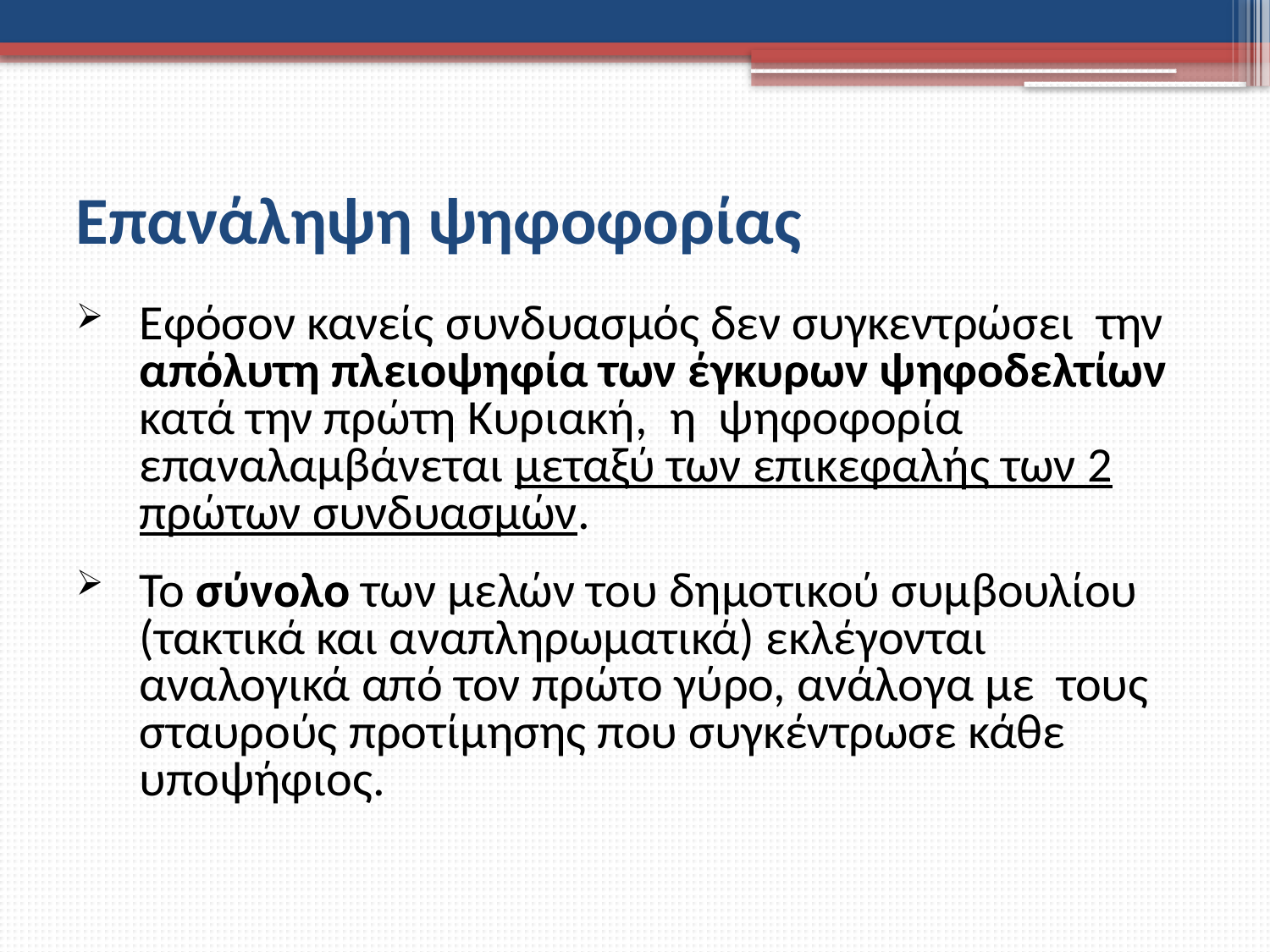

# Επανάληψη ψηφοφορίας
Εφόσον κανείς συνδυασμός δεν συγκεντρώσει  την απόλυτη πλειοψηφία των έγκυρων ψηφοδελτίων κατά την πρώτη Κυριακή,  η  ψηφοφορία επαναλαμβάνεται μεταξύ των επικεφαλής των 2 πρώτων συνδυασμών.
Το σύνολο των μελών του δημοτικού συμβουλίου (τακτικά και αναπληρωματικά) εκλέγονται αναλογικά από τον πρώτο γύρο, ανάλογα με  τους σταυρούς προτίμησης που συγκέντρωσε κάθε υποψήφιος.